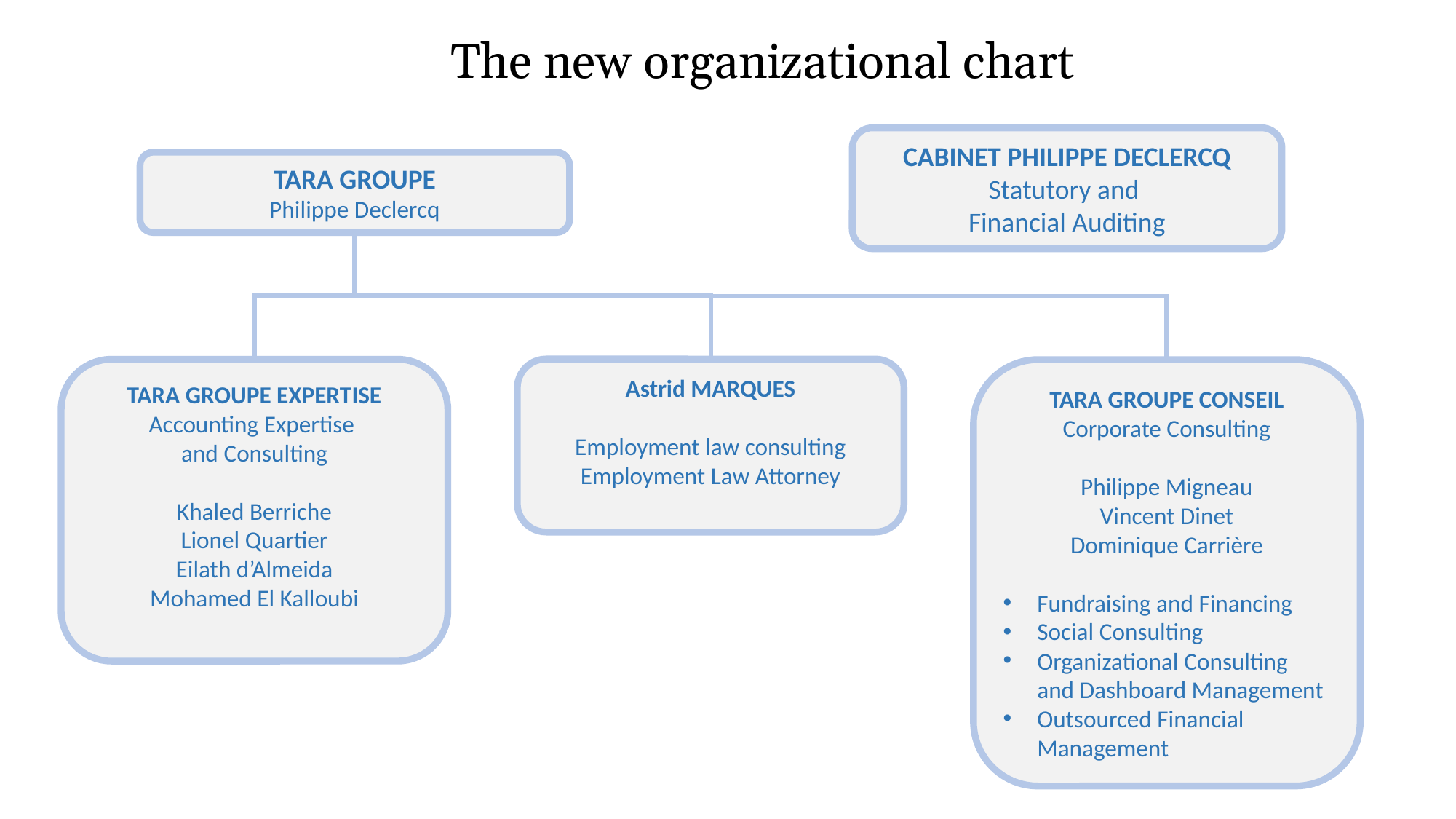

The new organizational chart
TARA GROUPE
Philippe Declercq
CABINET PHILIPPE DECLERCQ
Statutory and
Financial Auditing
Astrid MARQUES

Employment law consulting
Employment Law Attorney

TARA GROUPE EXPERTISE
Accounting Expertise
and Consulting

Khaled Berriche
Lionel Quartier
Eilath d’Almeida
Mohamed El Kalloubi

TARA GROUPE CONSEIL
Corporate Consulting

Philippe Migneau
Vincent Dinet
Dominique Carrière

Fundraising and Financing
Social Consulting
Organizational Consulting and Dashboard Management
Outsourced Financial Management